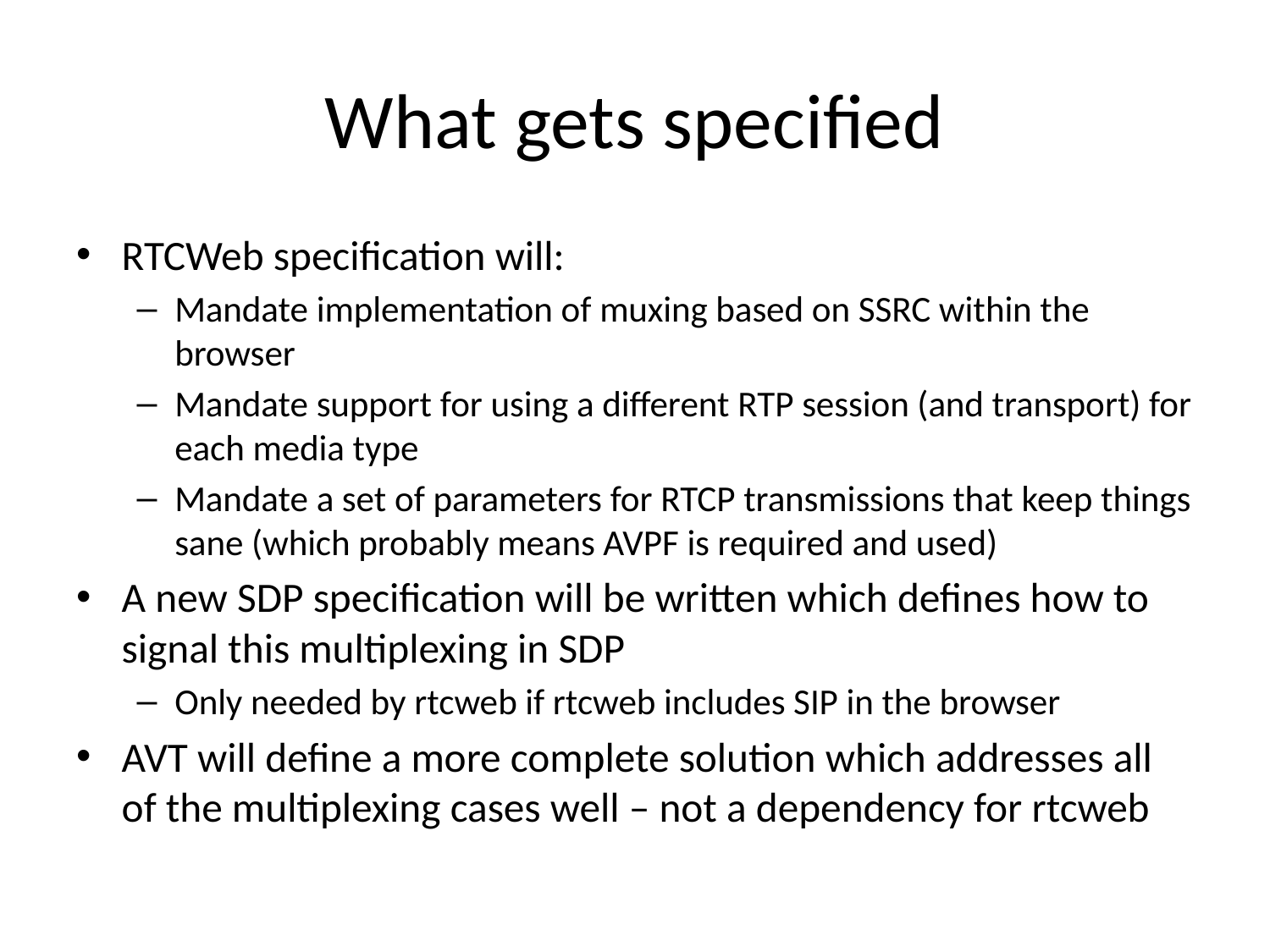

# What gets specified
RTCWeb specification will:
Mandate implementation of muxing based on SSRC within the browser
Mandate support for using a different RTP session (and transport) for each media type
Mandate a set of parameters for RTCP transmissions that keep things sane (which probably means AVPF is required and used)
A new SDP specification will be written which defines how to signal this multiplexing in SDP
Only needed by rtcweb if rtcweb includes SIP in the browser
AVT will define a more complete solution which addresses all of the multiplexing cases well – not a dependency for rtcweb